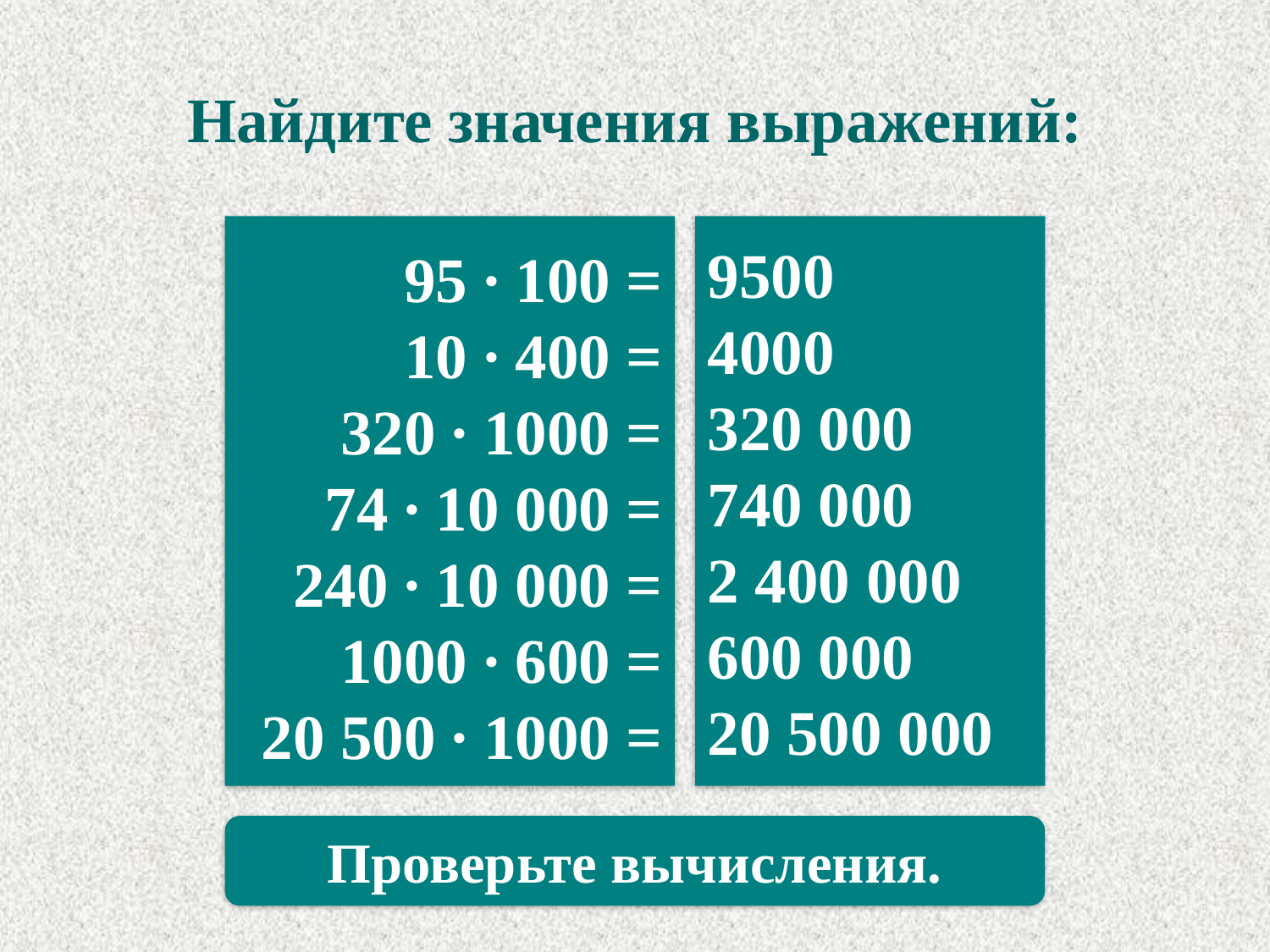

# Найдите значения выражений:

95 ∙ 100 =
10 ∙ 400 =
320 ∙ 1000 =
74 ∙ 10 000 =
240 ∙ 10 000 =
1000 ∙ 600 =
20 500 ∙ 1000 =

9500
4000
320 000
740 000
2 400 000
600 000
20 500 000
Проверьте вычисления.